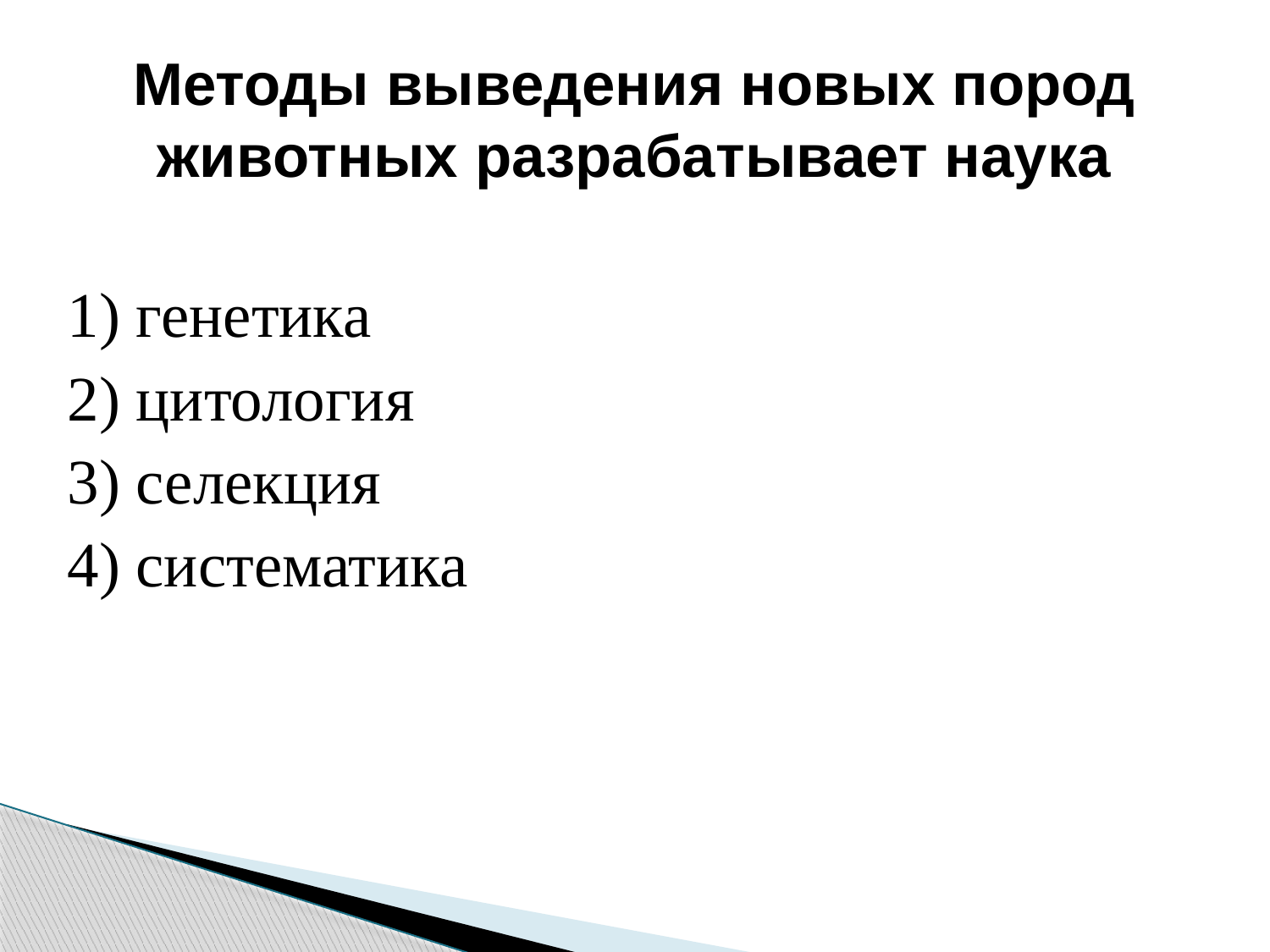

# Методы выведения новых пород животных разрабатывает наука
1) генетика
2) цитология
3) селекция
4) систематика